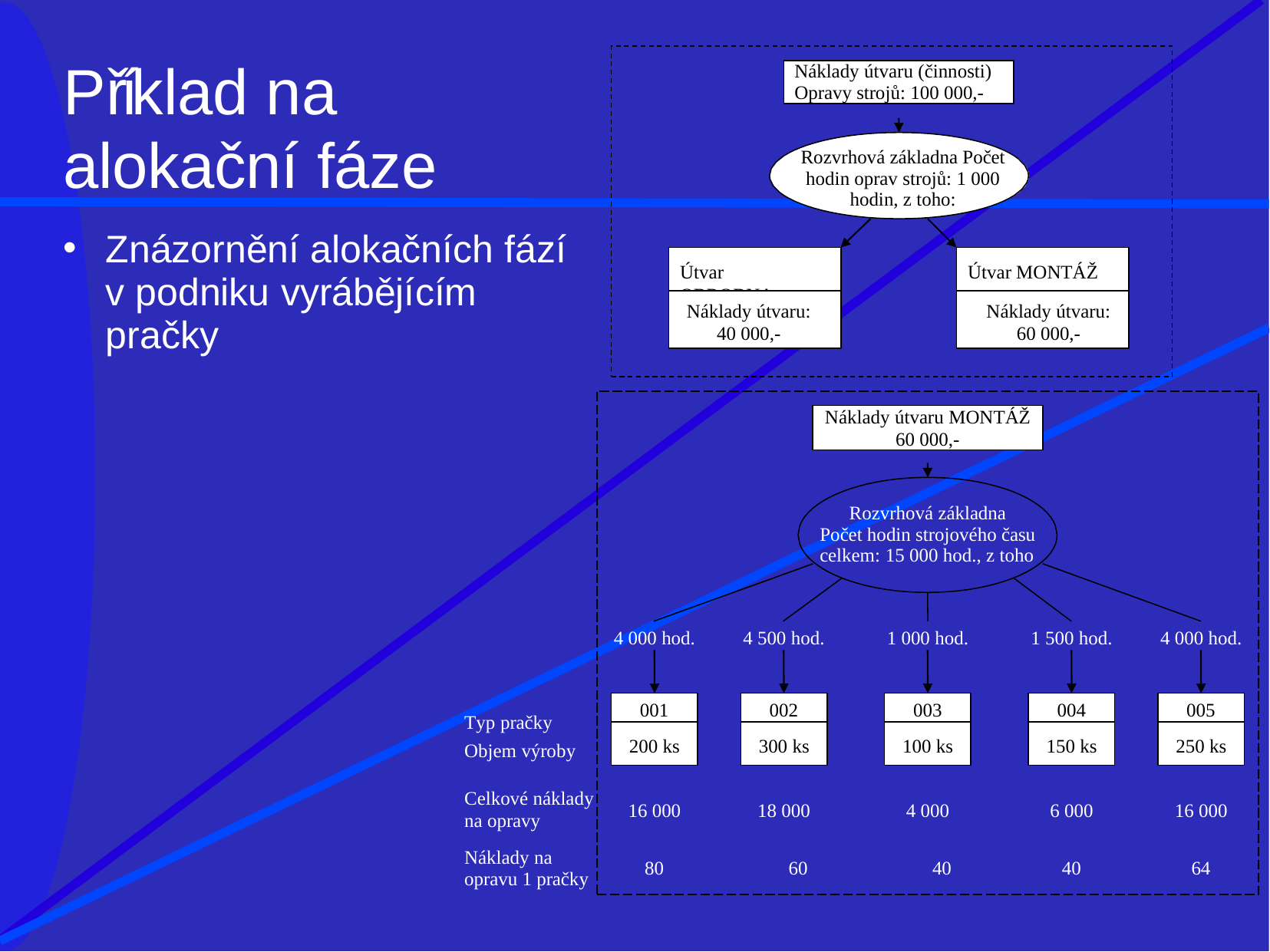

# Příklad na
alokační fáze
Náklady útvaru (činnosti) Opravy strojů: 100 000,-

Rozvrhová základna Počet hodin oprav strojů: 1 000 hodin, z toho:

Znázornění alokačních fází v podniku vyrábějícím pračky

Útvar OBROBNA
Útvar MONTÁŽ

Náklady útvaru:
40 000,-
Náklady útvaru:
60 000,-

Náklady útvaru MONTÁŽ
60 000,-

Rozvrhová základna Počet hodin strojového času celkem: 15 000 hod., z toho

4 000 hod.
4 500 hod.
1 000 hod.
1 500 hod.
4 000 hod.

001
002
003
004
005
Typ pračky Objem výroby

200 ks
300 ks
100 ks
150 ks
250 ks
Celkové náklady
na opravy
Náklady na opravu 1 pračky
16 000
18 000
4 000
6 000
16 000
80
60
40
40
64